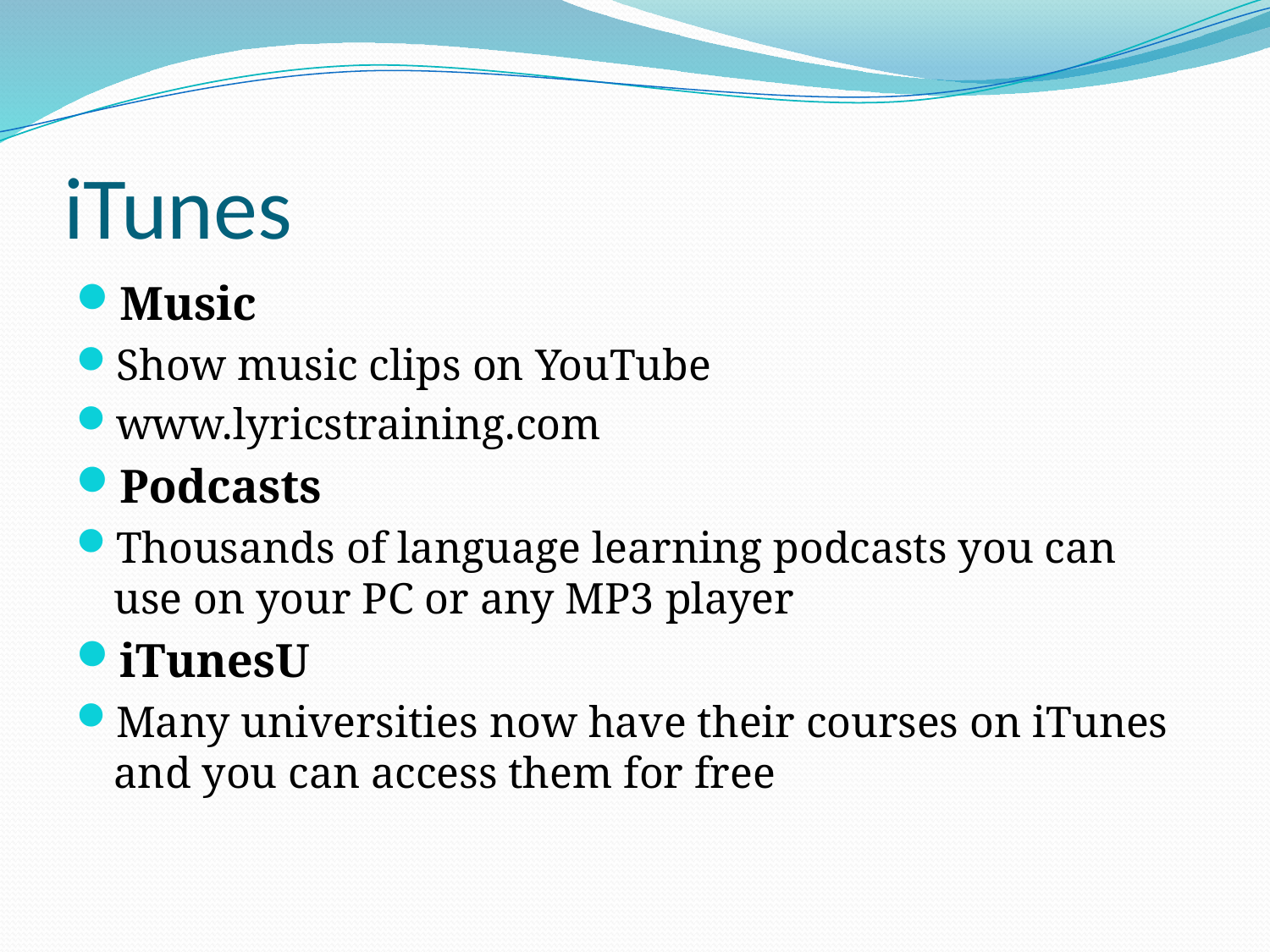

# iTunes
Music
Show music clips on YouTube
www.lyricstraining.com
Podcasts
Thousands of language learning podcasts you can use on your PC or any MP3 player
iTunesU
Many universities now have their courses on iTunes and you can access them for free